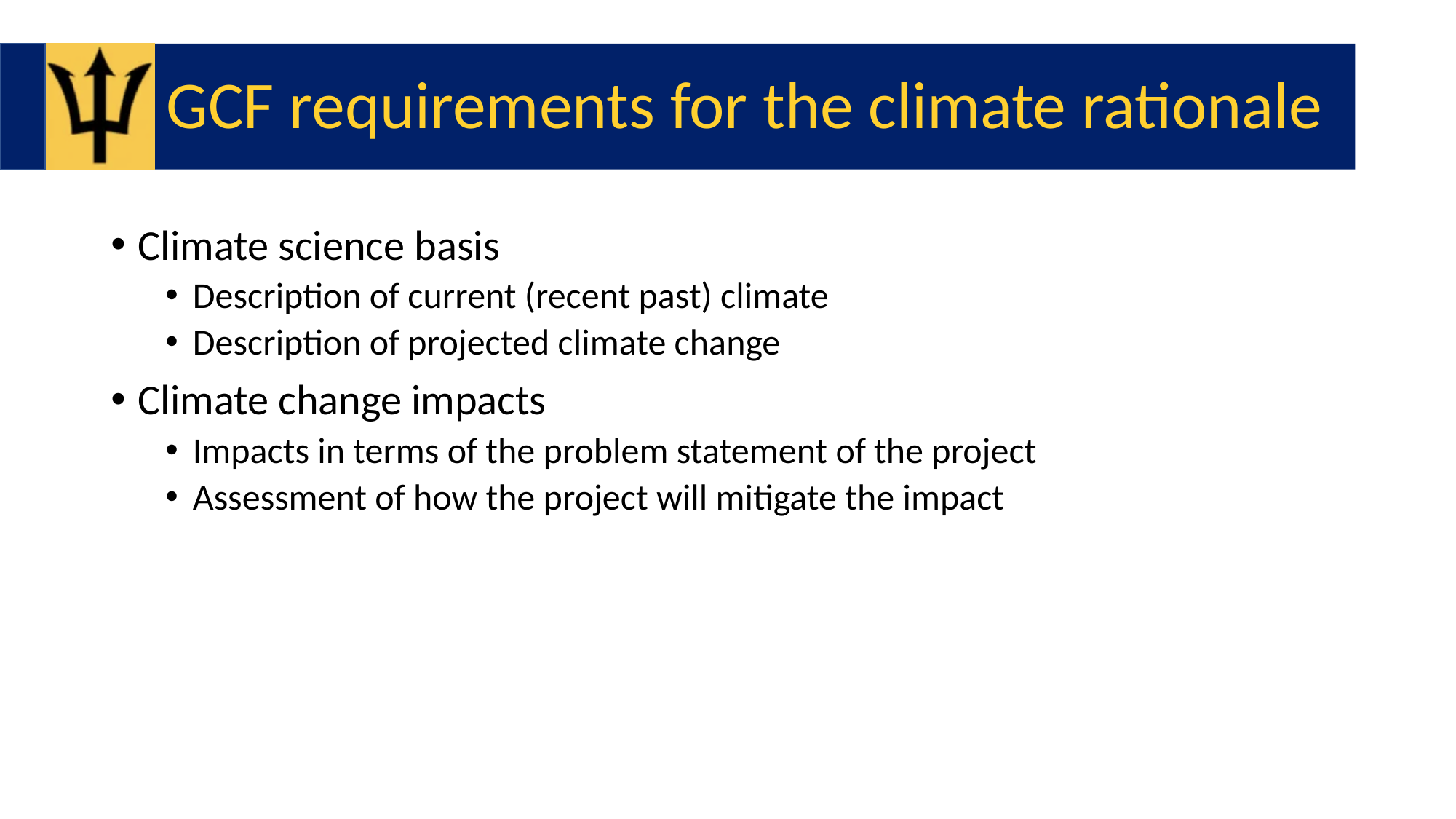

# GCF requirements for the climate rationale
Climate science basis
Description of current (recent past) climate
Description of projected climate change
Climate change impacts
Impacts in terms of the problem statement of the project
Assessment of how the project will mitigate the impact